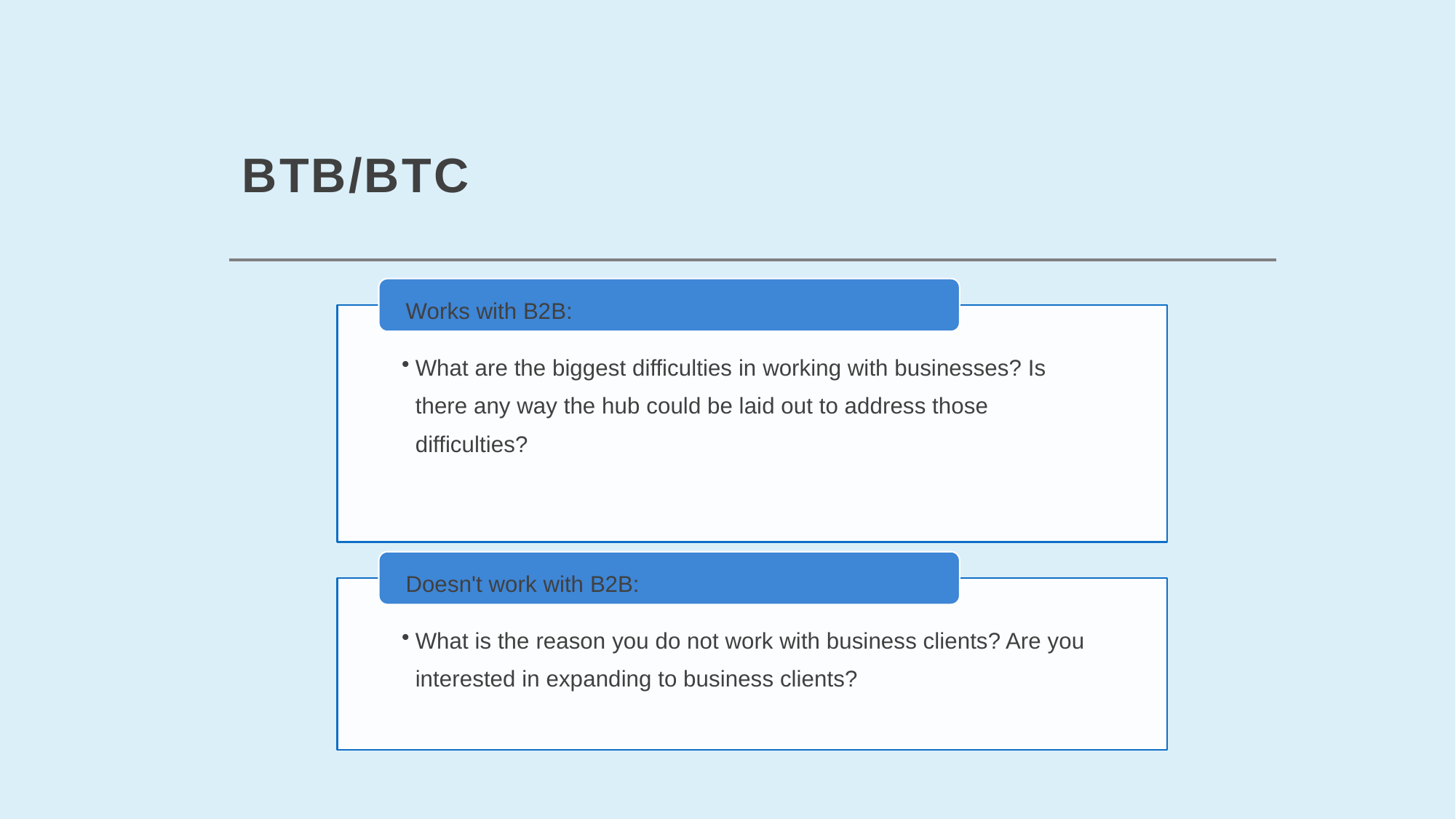

# BTB/BTC
What are the biggest difficulties in working with businesses? Is there any way the hub could be laid out to address those difficulties?
Works with B2B:
What is the reason you do not work with business clients? Are you interested in expanding to business clients?
Doesn't work with B2B: